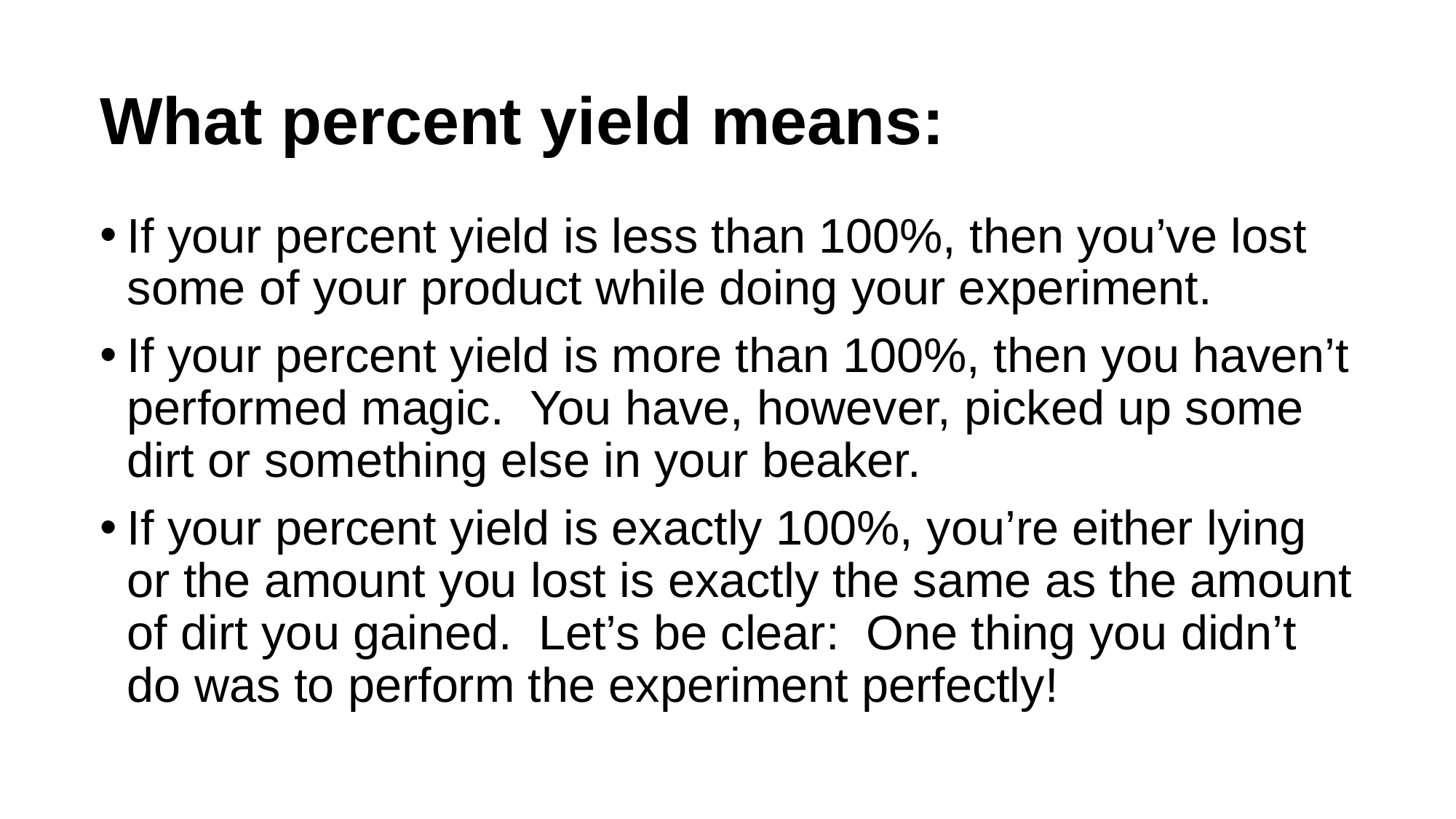

# What percent yield means:
If your percent yield is less than 100%, then you’ve lost some of your product while doing your experiment.
If your percent yield is more than 100%, then you haven’t performed magic.  You have, however, picked up some dirt or something else in your beaker.
If your percent yield is exactly 100%, you’re either lying or the amount you lost is exactly the same as the amount of dirt you gained.  Let’s be clear:  One thing you didn’t do was to perform the experiment perfectly!